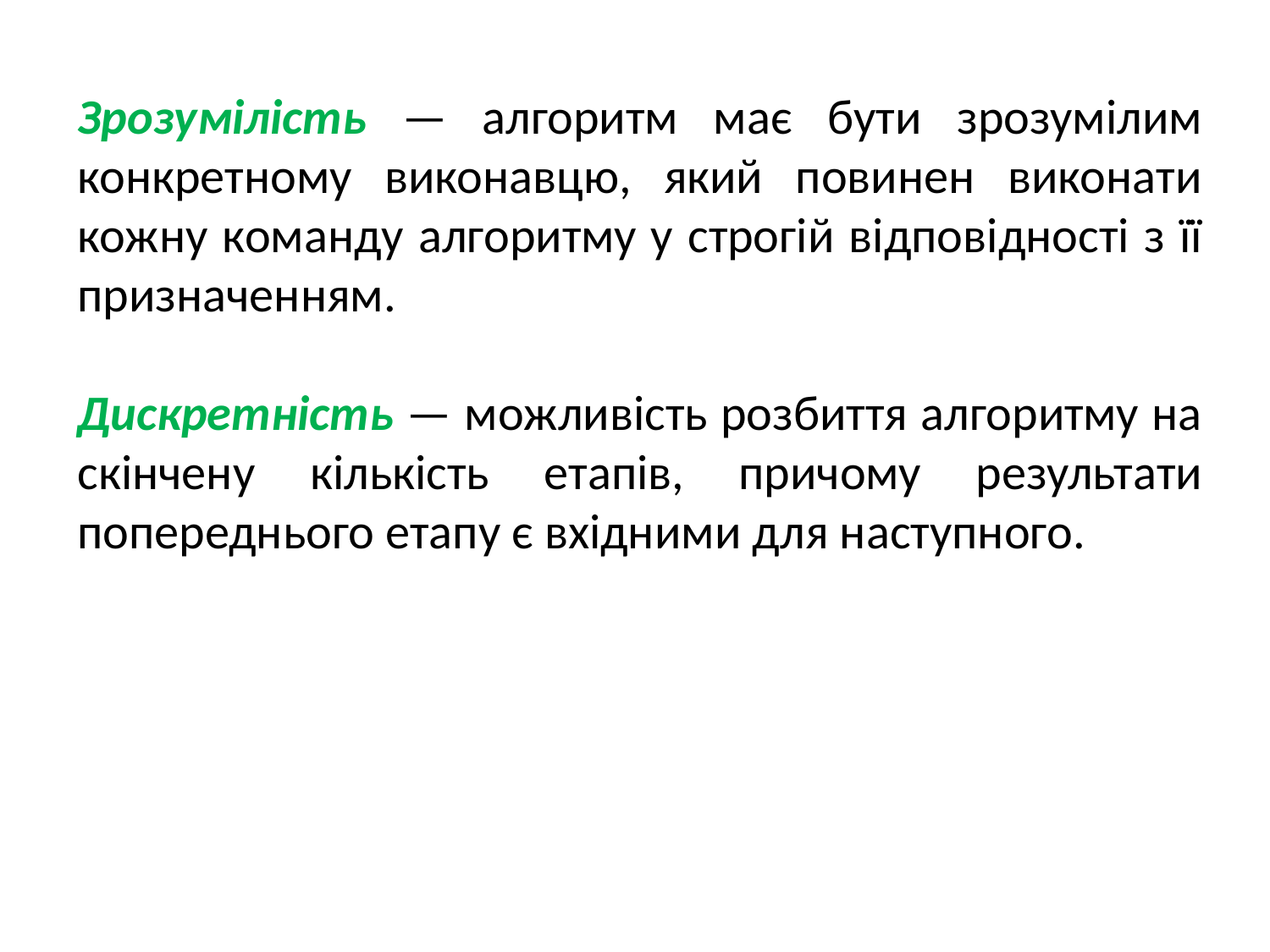

Зрозумілість — алгоритм має бути зрозумілим конкретному виконавцю, який повинен виконати кожну команду алгоритму у строгій відповідності з її призначенням.

Дискретність — можливість розбиття алгоритму на скінчену кількість етапів, причому результати попереднього етапу є вхідними для наступного.